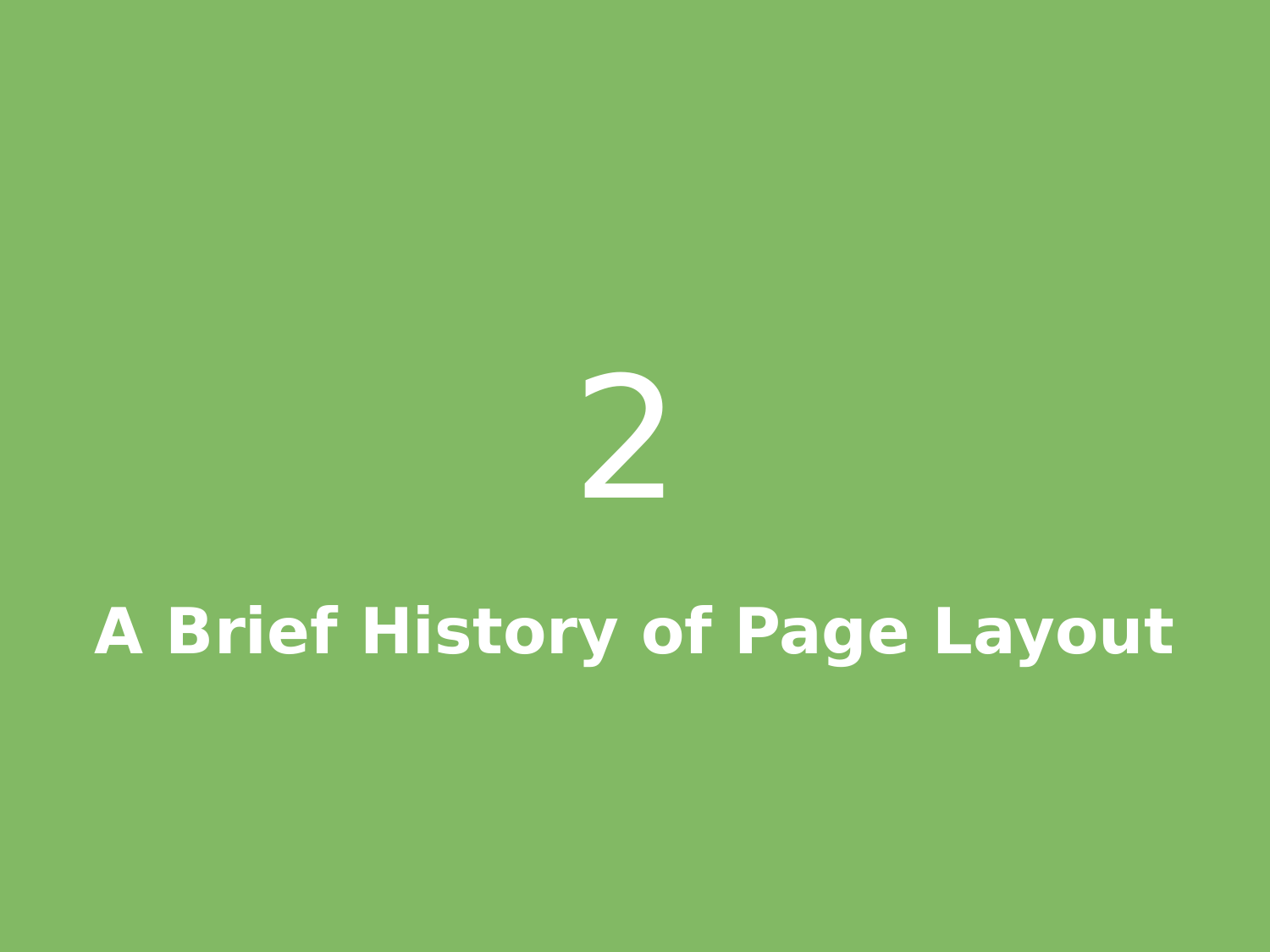

2
# A Brief History of Page Layout